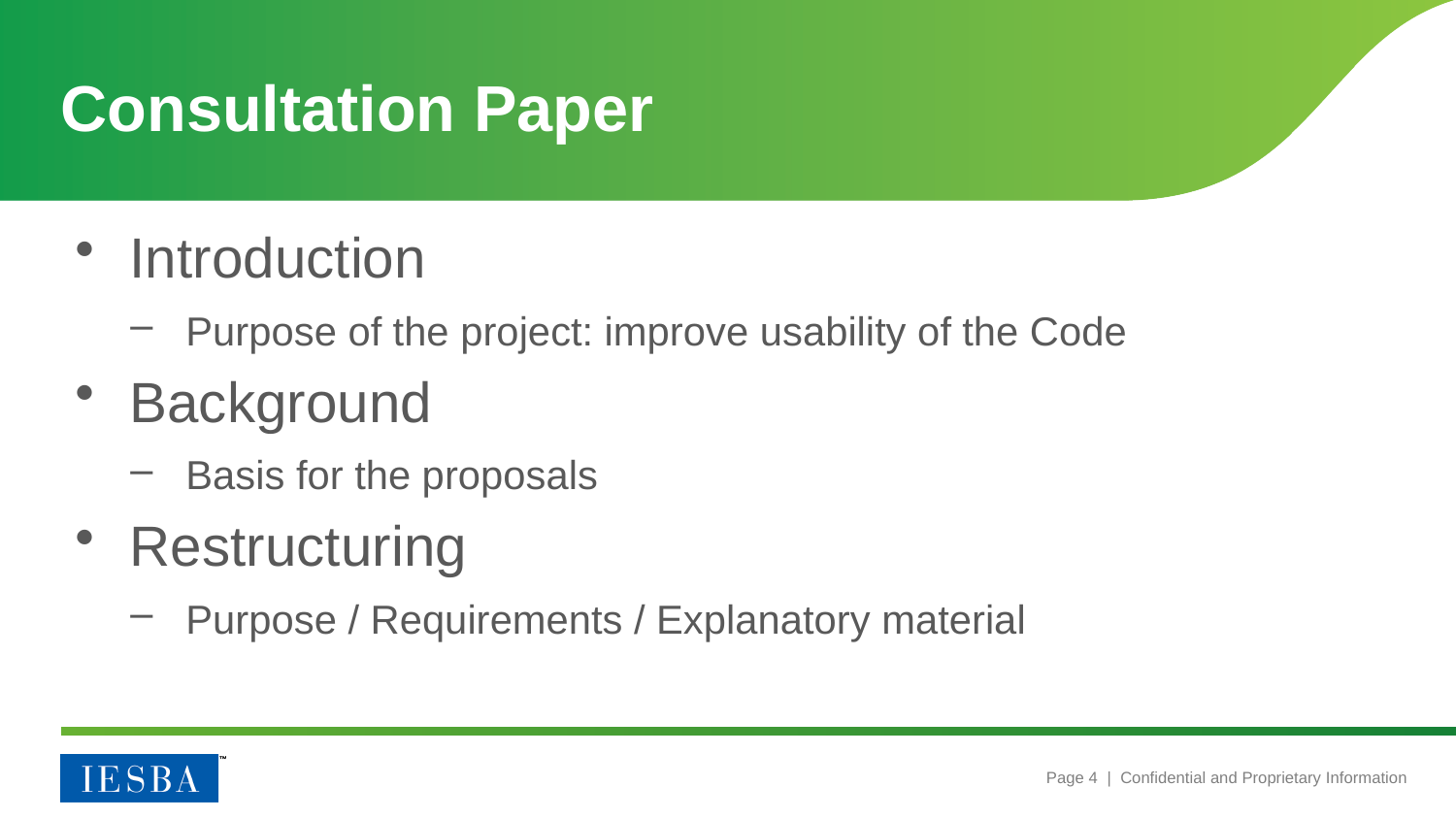

# Consultation Paper
Introduction
Purpose of the project: improve usability of the Code
Background
Basis for the proposals
Restructuring
Purpose / Requirements / Explanatory material